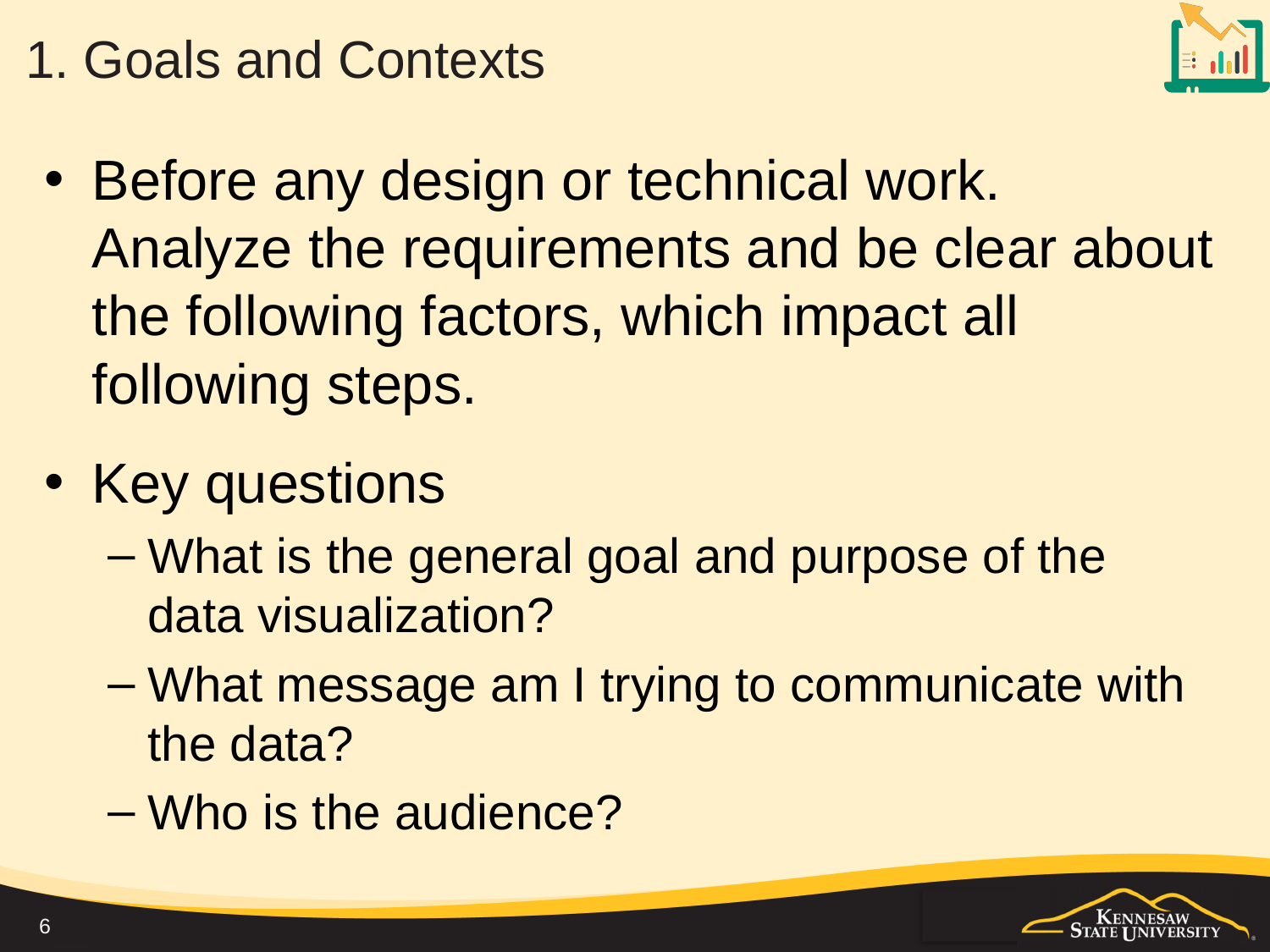

# 1. Goals and Contexts
Before any design or technical work. Analyze the requirements and be clear about the following factors, which impact all following steps.
Key questions
What is the general goal and purpose of the data visualization?
What message am I trying to communicate with the data?
Who is the audience?
6